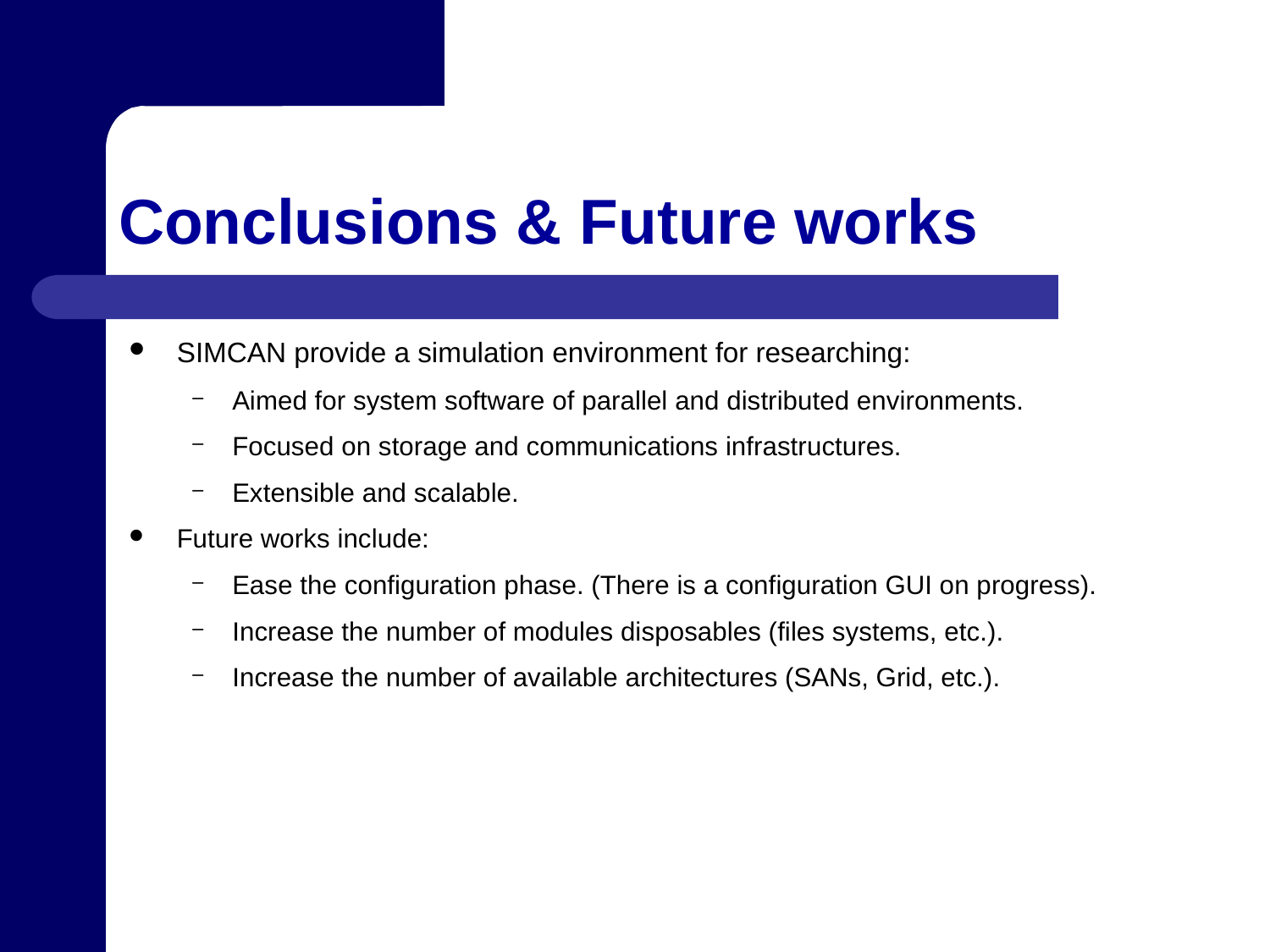

# Conclusions & Future works
SIMCAN provide a simulation environment for researching:
Aimed for system software of parallel and distributed environments.
Focused on storage and communications infrastructures.
Extensible and scalable.
Future works include:
Ease the configuration phase. (There is a configuration GUI on progress).
Increase the number of modules disposables (files systems, etc.).
Increase the number of available architectures (SANs, Grid, etc.).